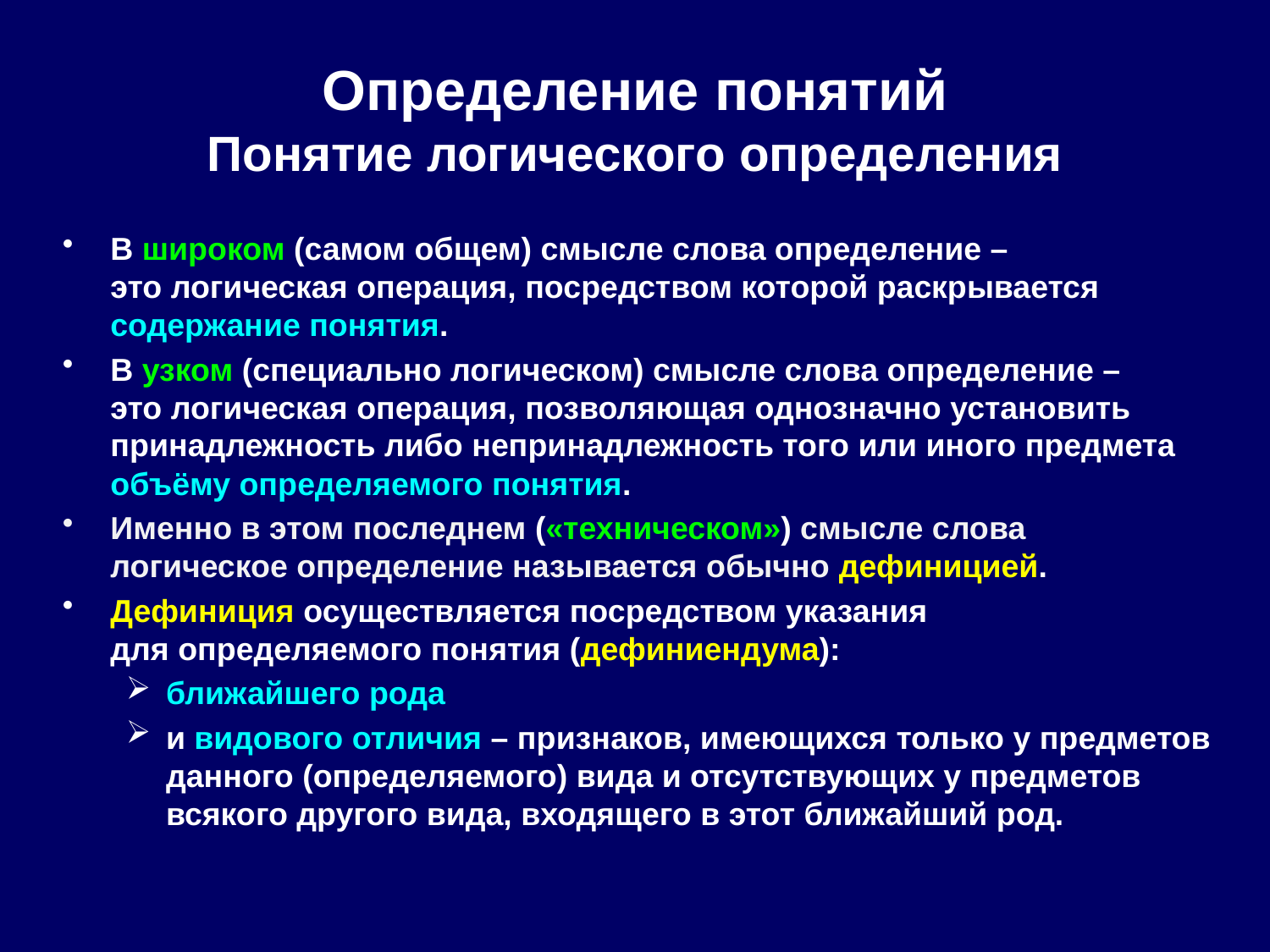

# Определение понятий Понятие логического определения
В широком (самом общем) смысле слова определение –
это логическая операция, посредством которой раскрывается содержание понятия.
В узком (специально логическом) смысле слова определение –
это логическая операция, позволяющая однозначно установить
принадлежность либо непринадлежность того или иного предмета объёму определяемого понятия.
Именно в этом последнем («техническом») смысле слова
логическое определение называется обычно дефиницией.
Дефиниция осуществляется посредством указания
для определяемого понятия (дефиниендума):
ближайшего рода
и видового отличия – признаков, имеющихся только у предметов данного (определяемого) вида и отсутствующих у предметов всякого другого вида, входящего в этот ближайший род.